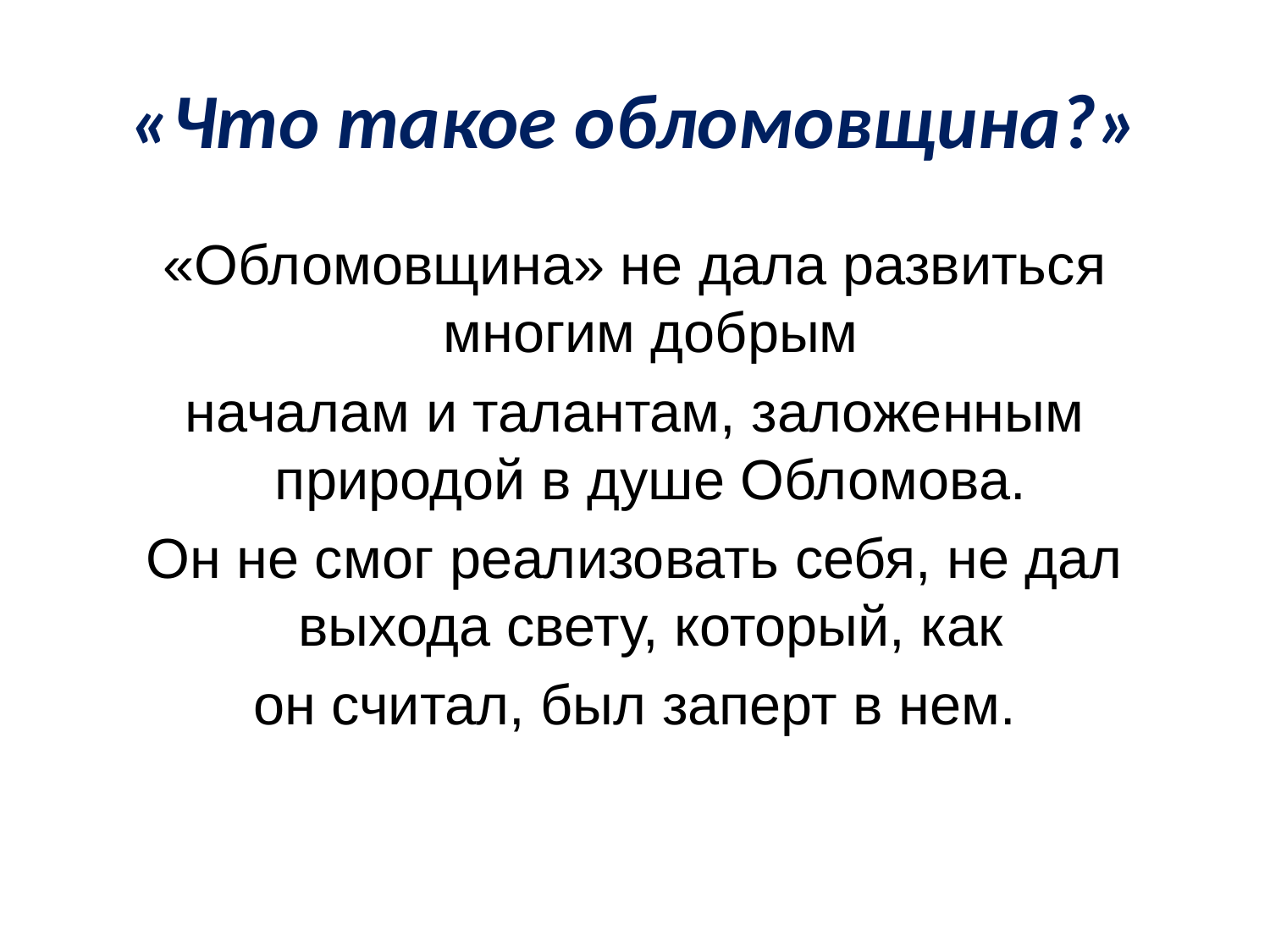

# «Что такое обломовщина?»
«Обломовщина» не дала развиться многим добрым
началам и талантам, заложенным природой в душе Обломова.
Он не смог реализовать себя, не дал выхода свету, который, как
он считал, был заперт в нем.